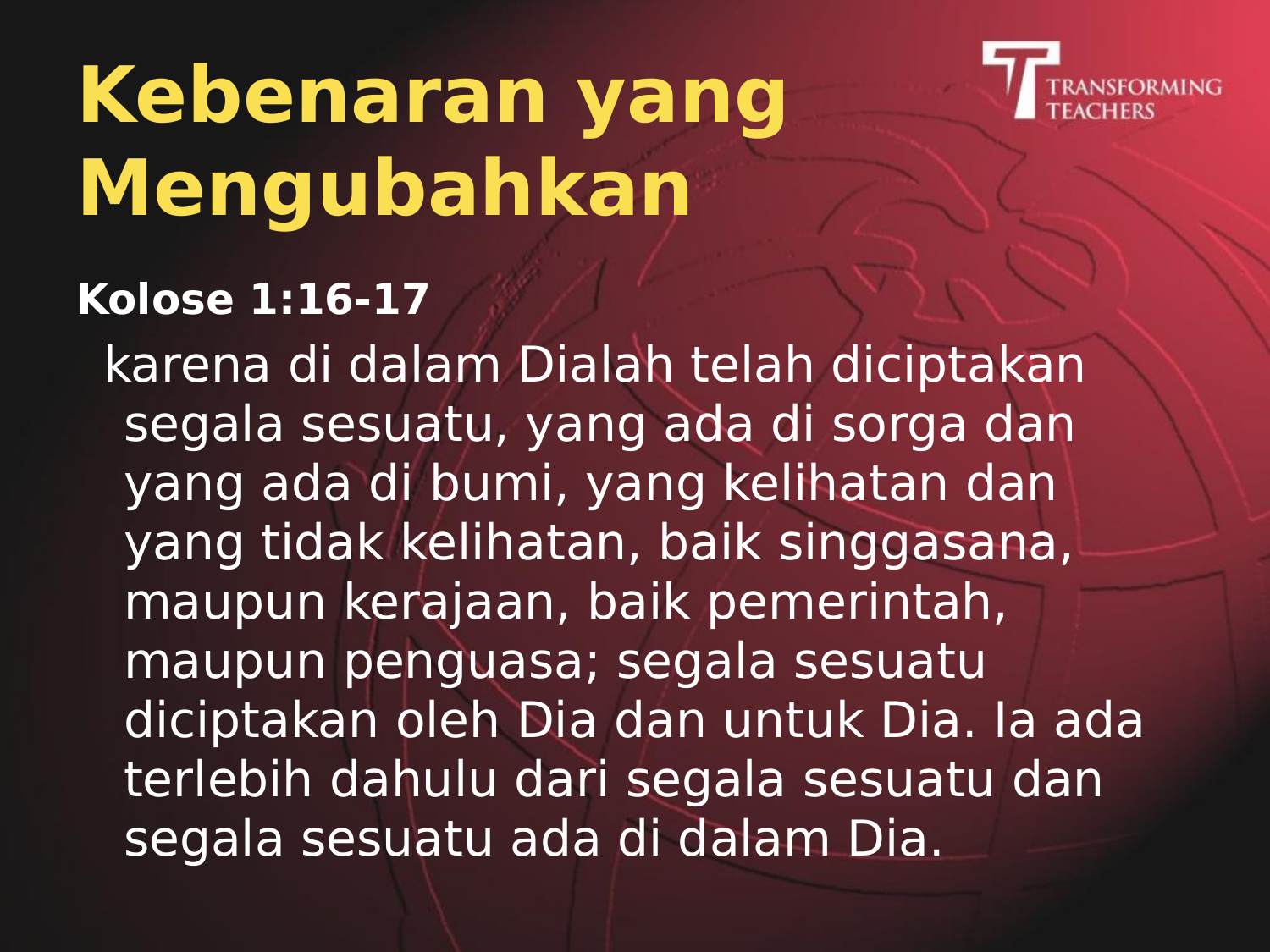

# Kebenaran yang Mengubahkan
Kolose 1:16-17
  karena di dalam Dialah telah diciptakan segala sesuatu, yang ada di sorga dan yang ada di bumi, yang kelihatan dan yang tidak kelihatan, baik singgasana, maupun kerajaan, baik pemerintah, maupun penguasa; segala sesuatu diciptakan oleh Dia dan untuk Dia. Ia ada terlebih dahulu dari segala sesuatu dan segala sesuatu ada di dalam Dia.